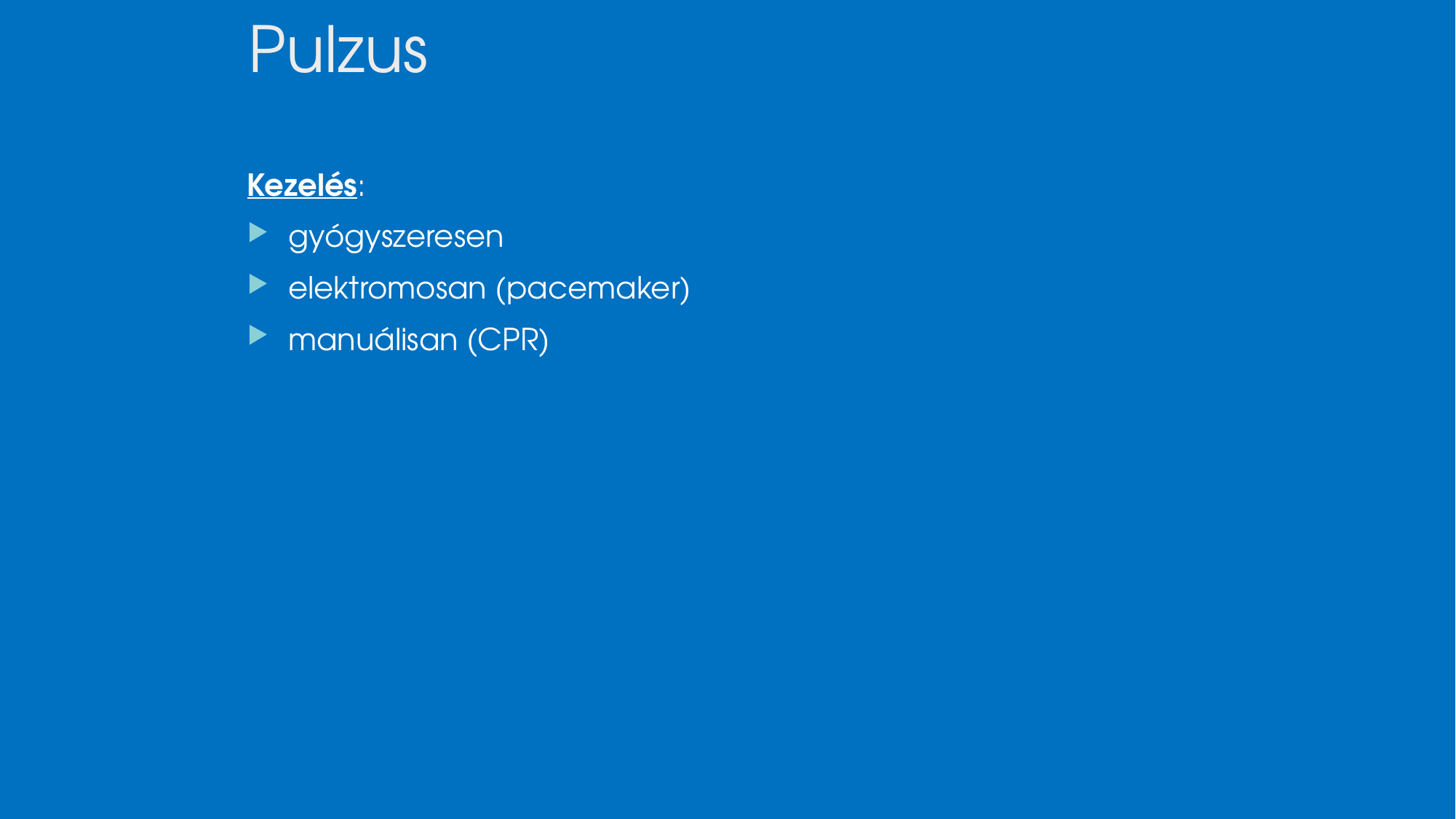

# Pulzus
Kezelés:
gyógyszeresen
elektromosan (pacemaker)
manuálisan (CPR)